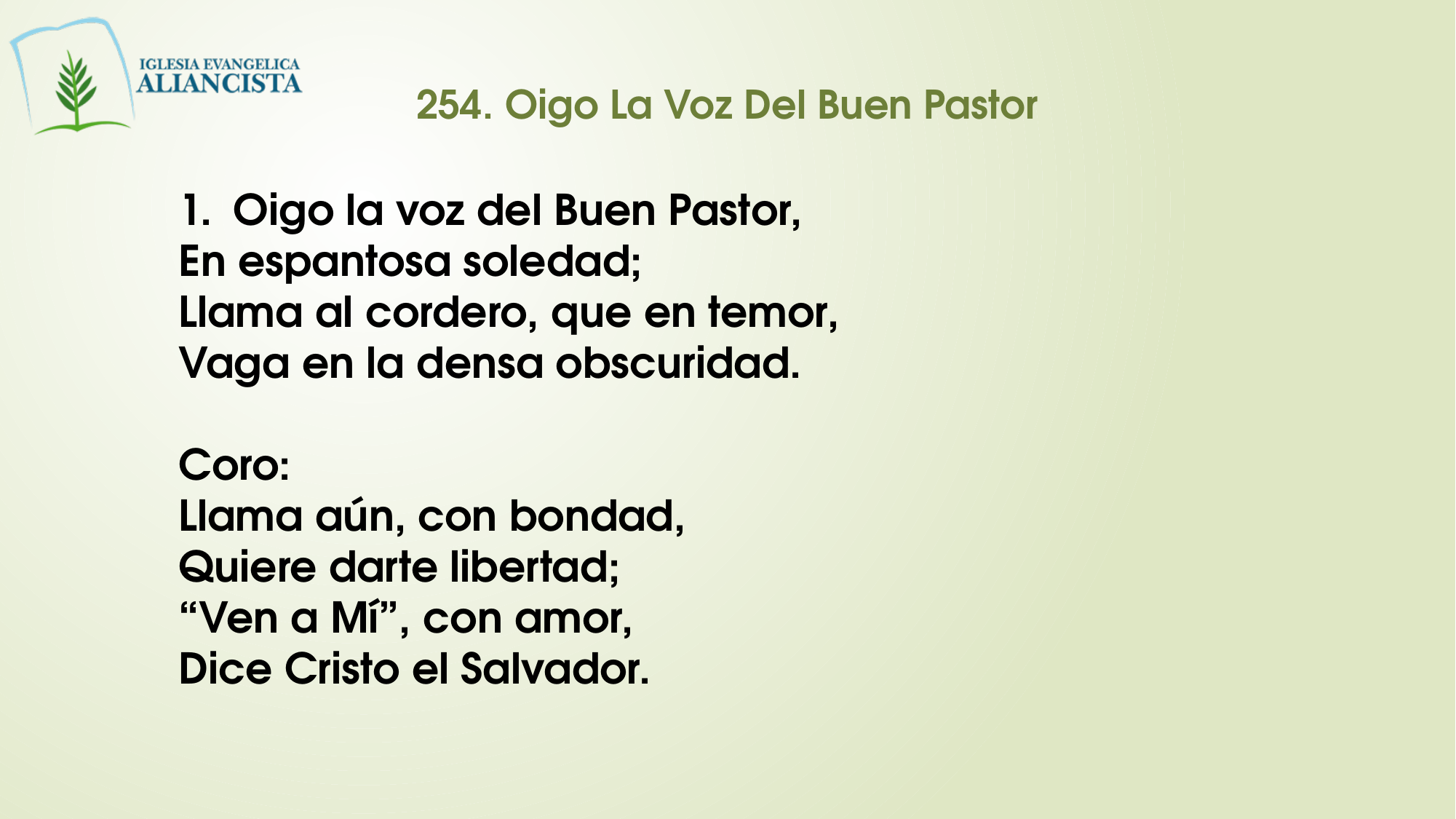

254. Oigo La Voz Del Buen Pastor
Oigo la voz del Buen Pastor,
En espantosa soledad;
Llama al cordero, que en temor,
Vaga en la densa obscuridad.

Coro:
Llama aún, con bondad,
Quiere darte libertad;
“Ven a Mí”, con amor,
Dice Cristo el Salvador.